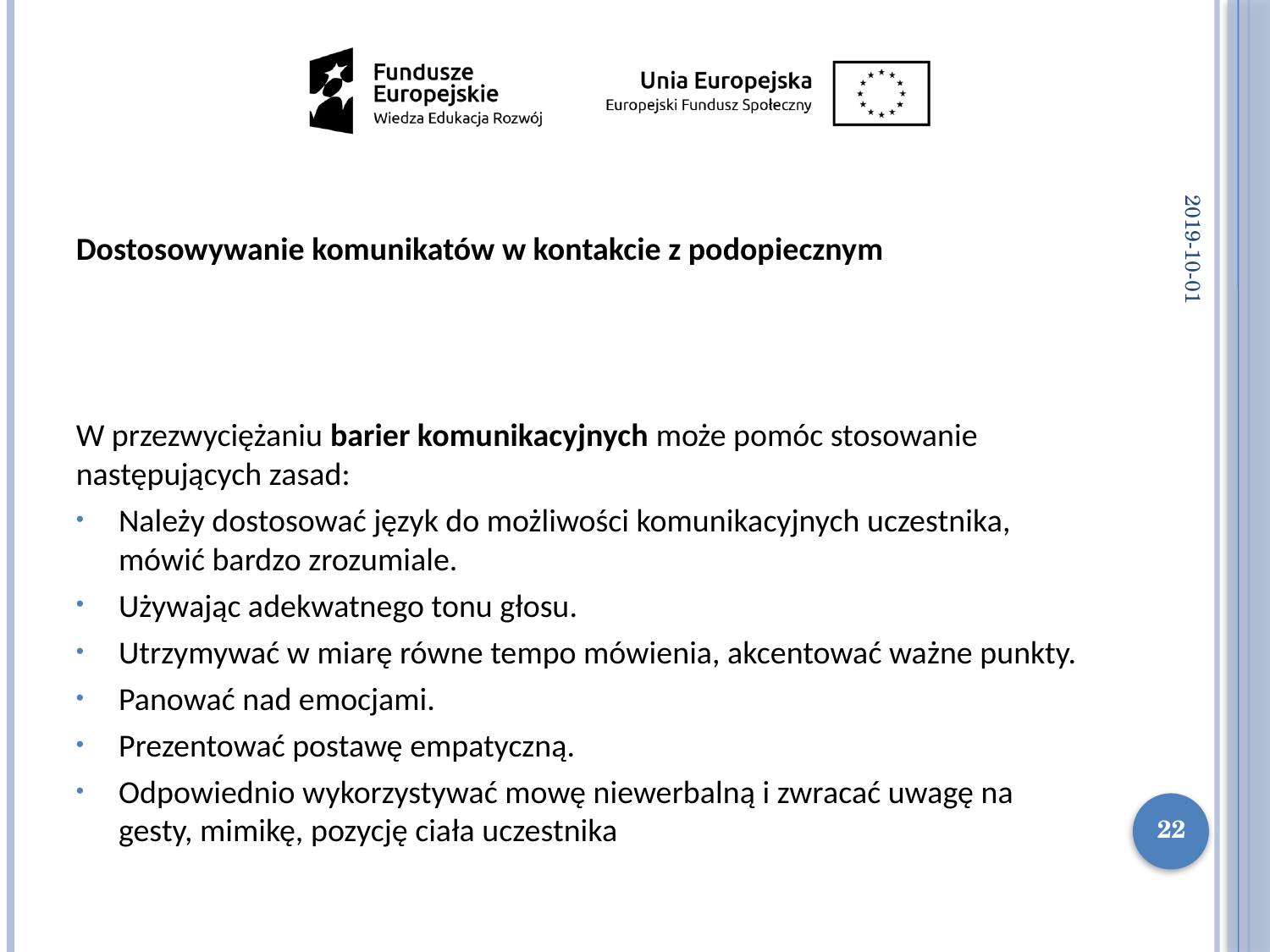

2019-10-01
Dostosowywanie komunikatów w kontakcie z podopiecznym

W przezwyciężaniu barier komunikacyjnych może pomóc stosowanie następujących zasad:
Należy dostosować język do możliwości komunikacyjnych uczestnika, mówić bardzo zrozumiale.
Używając adekwatnego tonu głosu.
Utrzymywać w miarę równe tempo mówienia, akcentować ważne punkty.
Panować nad emocjami.
Prezentować postawę empatyczną.
Odpowiednio wykorzystywać mowę niewerbalną i zwracać uwagę na gesty, mimikę, pozycję ciała uczestnika

22